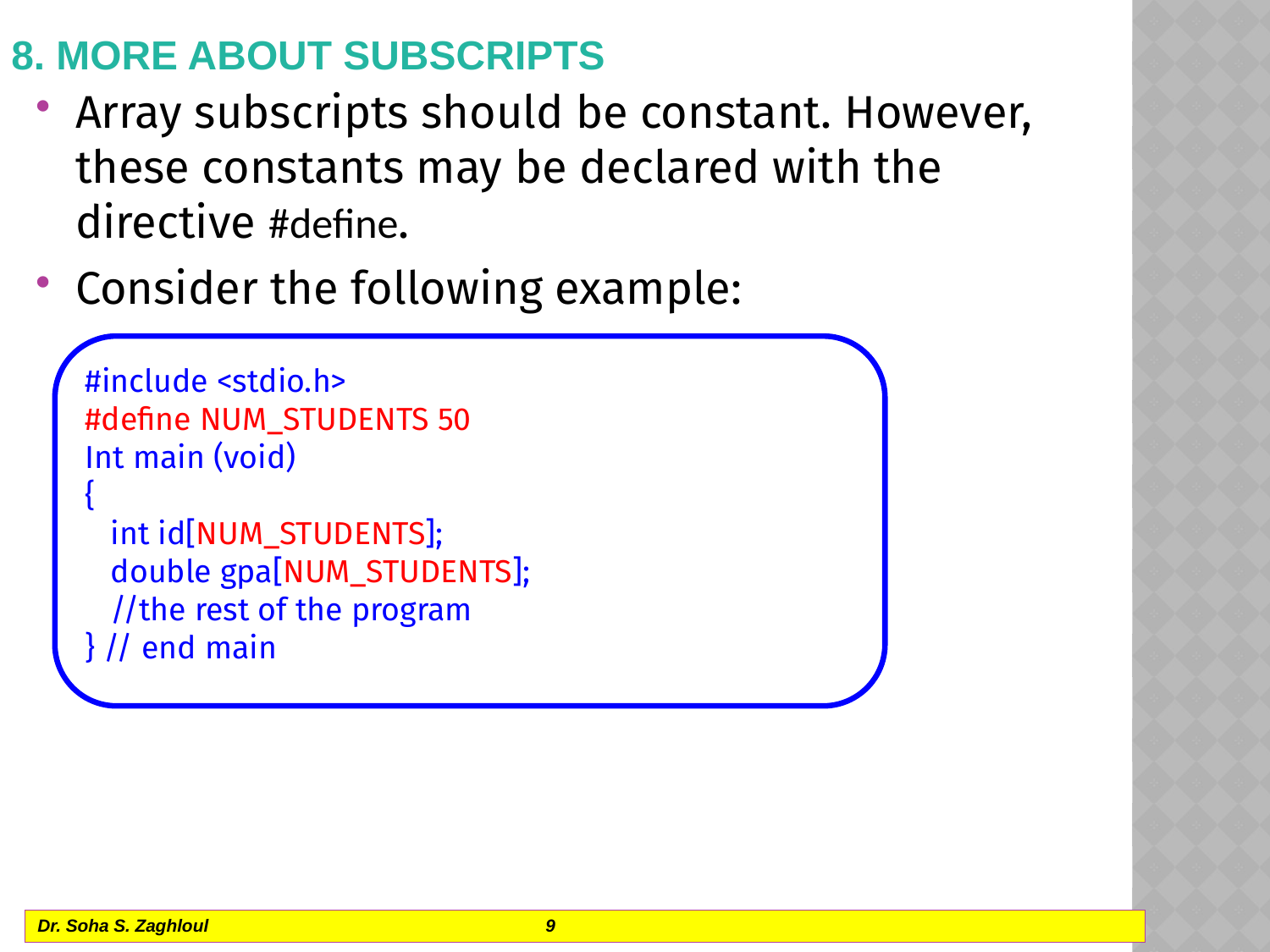

# 8. More about subscripts
Array subscripts should be constant. However, these constants may be declared with the directive #define.
Consider the following example:

#include <stdio.h>
#define NUM_STUDENTS 50
Int main (void)
{
   int id[NUM_STUDENTS];
   double gpa[NUM_STUDENTS];
   //the rest of the program
} // end main
Dr. Soha S. Zaghloul			9